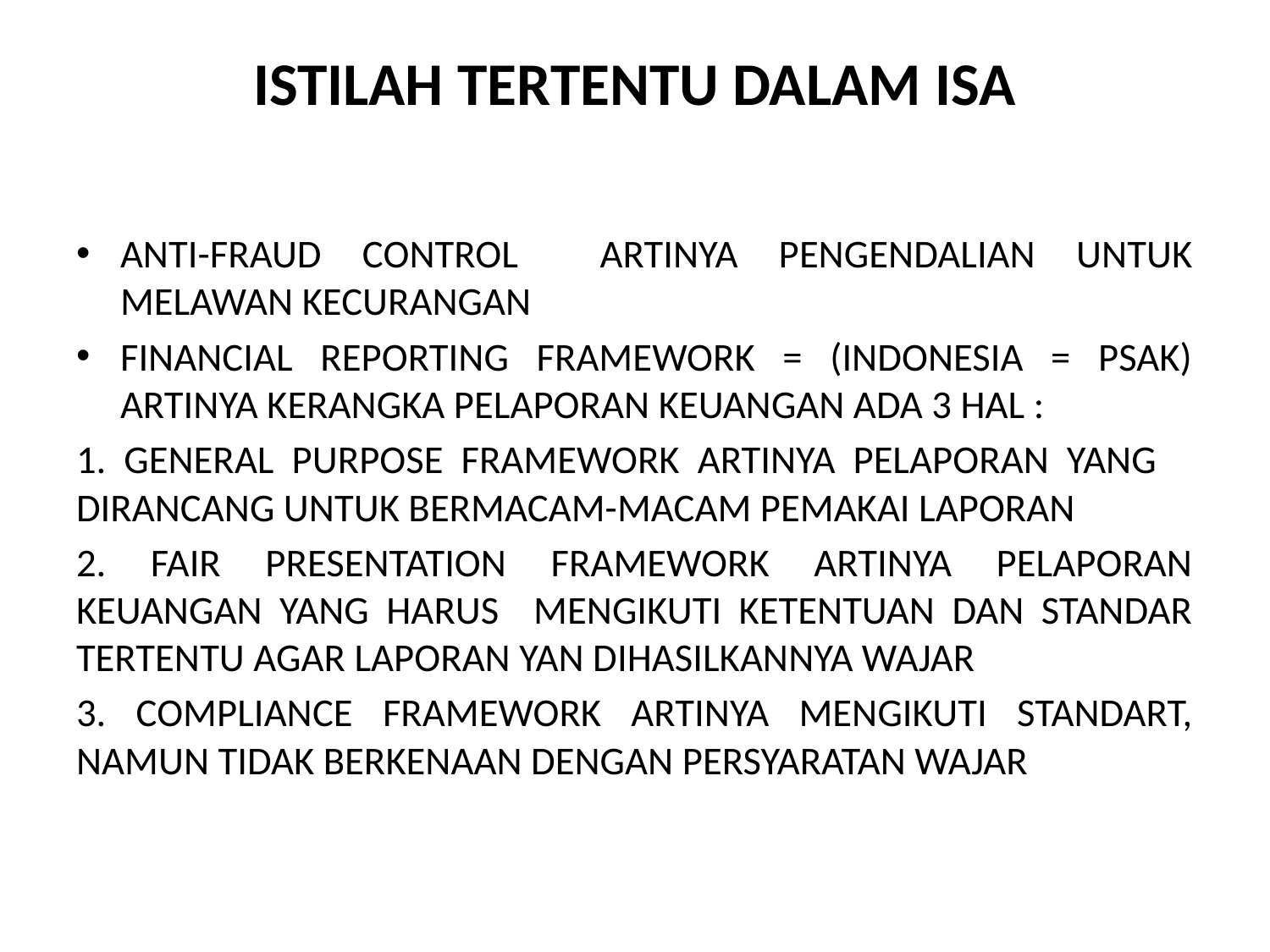

# ISTILAH TERTENTU DALAM ISA
ANTI-FRAUD CONTROL  ARTINYA PENGENDALIAN UNTUK MELAWAN KECURANGAN
FINANCIAL REPORTING FRAMEWORK = (INDONESIA = PSAK) ARTINYA KERANGKA PELAPORAN KEUANGAN ADA 3 HAL :
1. GENERAL PURPOSE FRAMEWORK ARTINYA PELAPORAN YANG   DIRANCANG UNTUK BERMACAM-MACAM PEMAKAI LAPORAN
2. FAIR PRESENTATION FRAMEWORK ARTINYA PELAPORAN KEUANGAN YANG HARUS  MENGIKUTI KETENTUAN DAN STANDAR TERTENTU AGAR LAPORAN YAN DIHASILKANNYA WAJAR
3. COMPLIANCE FRAMEWORK ARTINYA MENGIKUTI STANDART, NAMUN TIDAK BERKENAAN DENGAN PERSYARATAN WAJAR